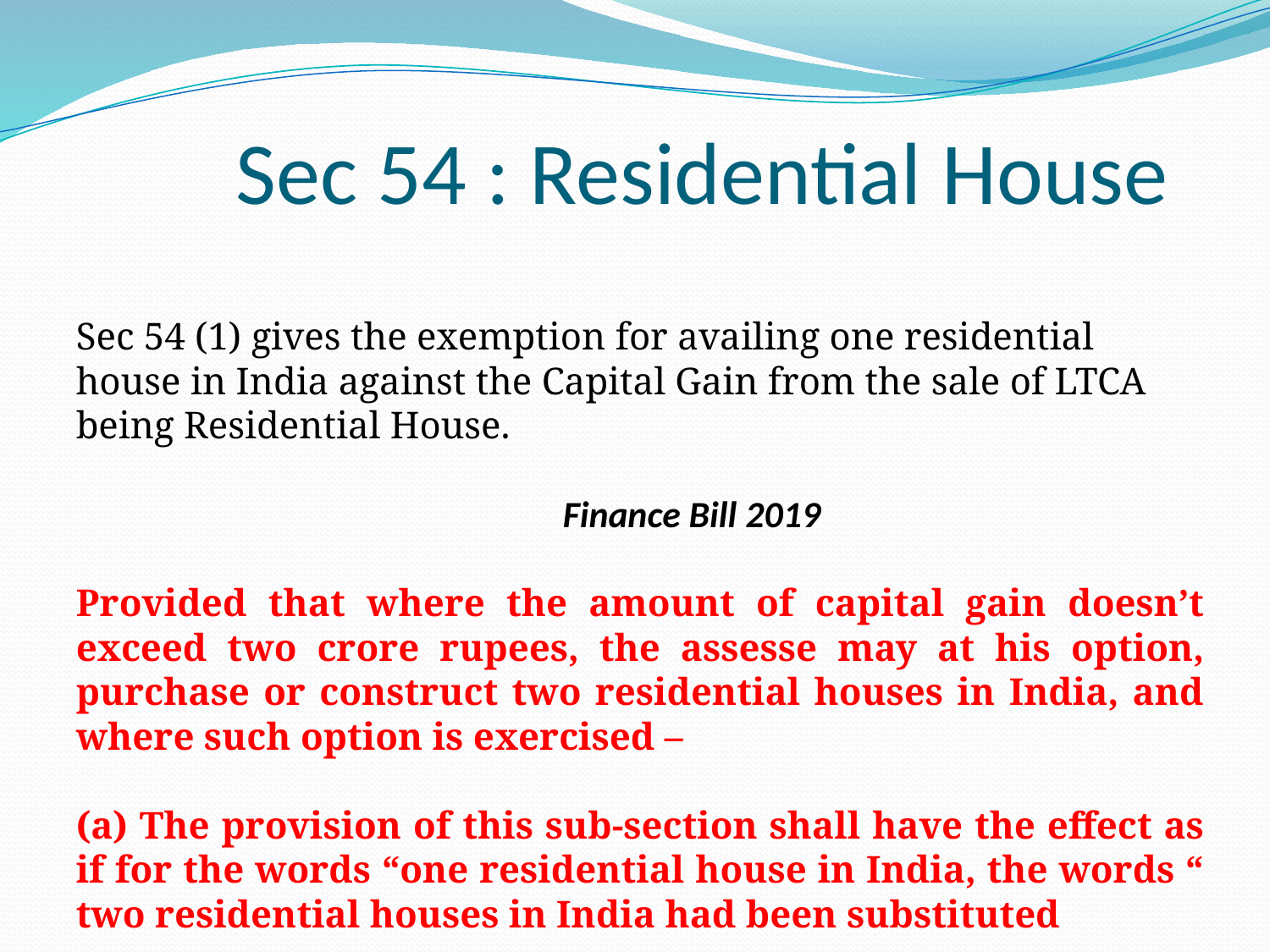

# Sec 54 : Residential House
Sec 54 (1) gives the exemption for availing one residential house in India against the Capital Gain from the sale of LTCA being Residential House.
                                                  Finance Bill 2019

Provided that where the amount of capital gain doesn’t exceed two crore rupees, the assesse may at his option, purchase or construct two residential houses in India, and where such option is exercised –

(a) The provision of this sub-section shall have the effect as if for the words “one residential house in India, the words “ two residential houses in India had been substituted